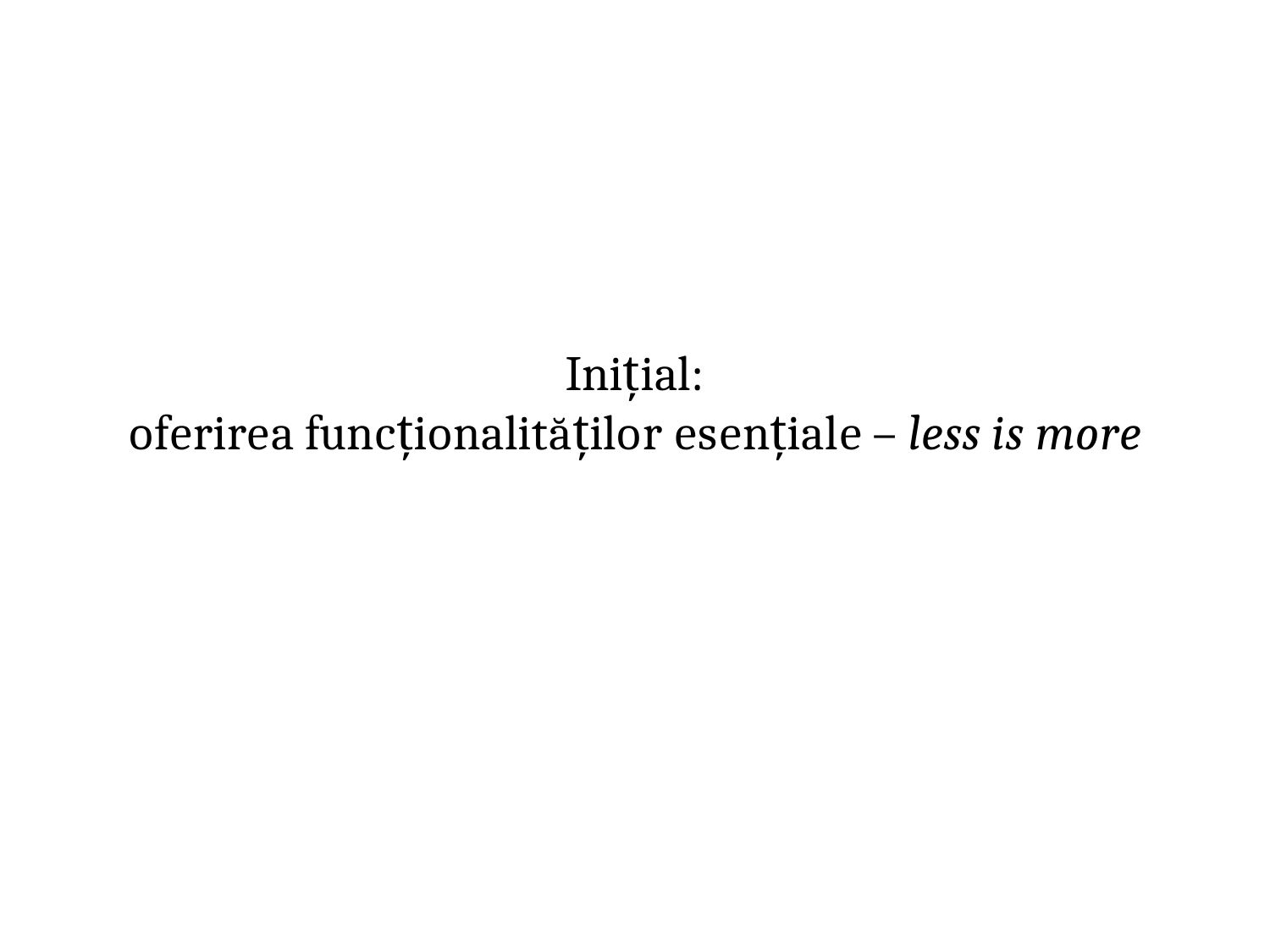

# Inițial:
oferirea funcționalităților esențiale – less is more